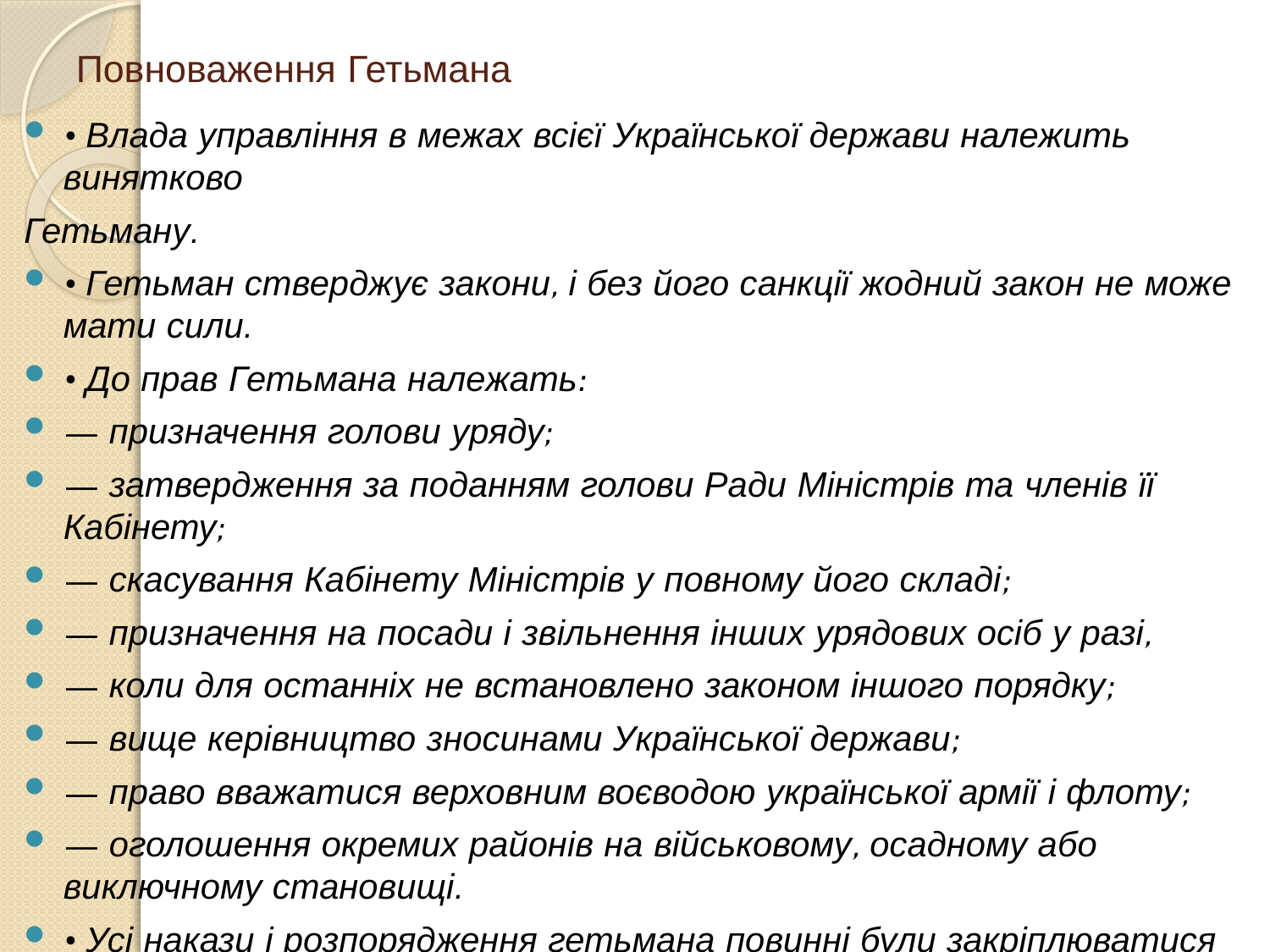

# Повноваження Гетьмана
• Влада управління в межах всієї Української держави належить винятково
Гетьману.
• Гетьман стверджує закони, і без його санкції жодний закон не може мати сили.
• До прав Гетьмана належать:
— призначення голови уряду;
— затвердження за поданням голови Ради Міністрів та членів її Кабінету;
— скасування Кабінету Міністрів у повному його складі;
— призначення на посади і звільнення інших урядових осіб у разі,
— коли для останніх не встановлено законом іншого порядку;
— вище керівництво зносинами Української держави;
— право вважатися верховним воєводою української армії і флоту;
— оголошення окремих районів на військовому, осадному або виключному становищі.
• Усі накази і розпорядження гетьмана повинні були закріплюватися
головою уряду або відповідним міністром